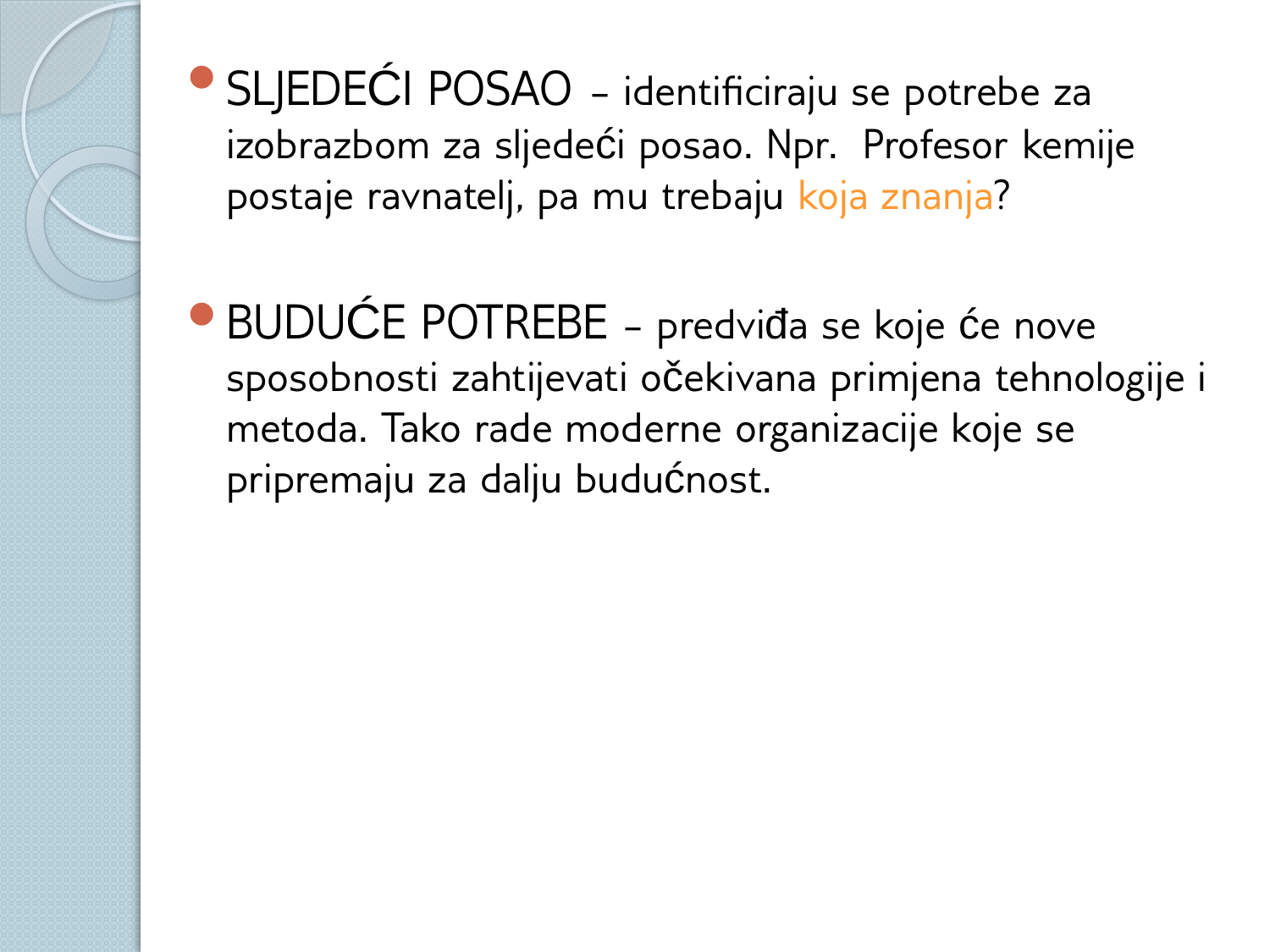

SLJEDEĆI POSAO – identificiraju se potrebe za izobrazbom za sljedeći posao. Npr.  Profesor kemije postaje ravnatelj, pa mu trebaju koja znanja?

BUDUĆE POTREBE – predviđa se koje će nove sposobnosti zahtijevati očekivana primjena tehnologije i metoda. Tako rade moderne organizacije koje se pripremaju za dalju budućnost.